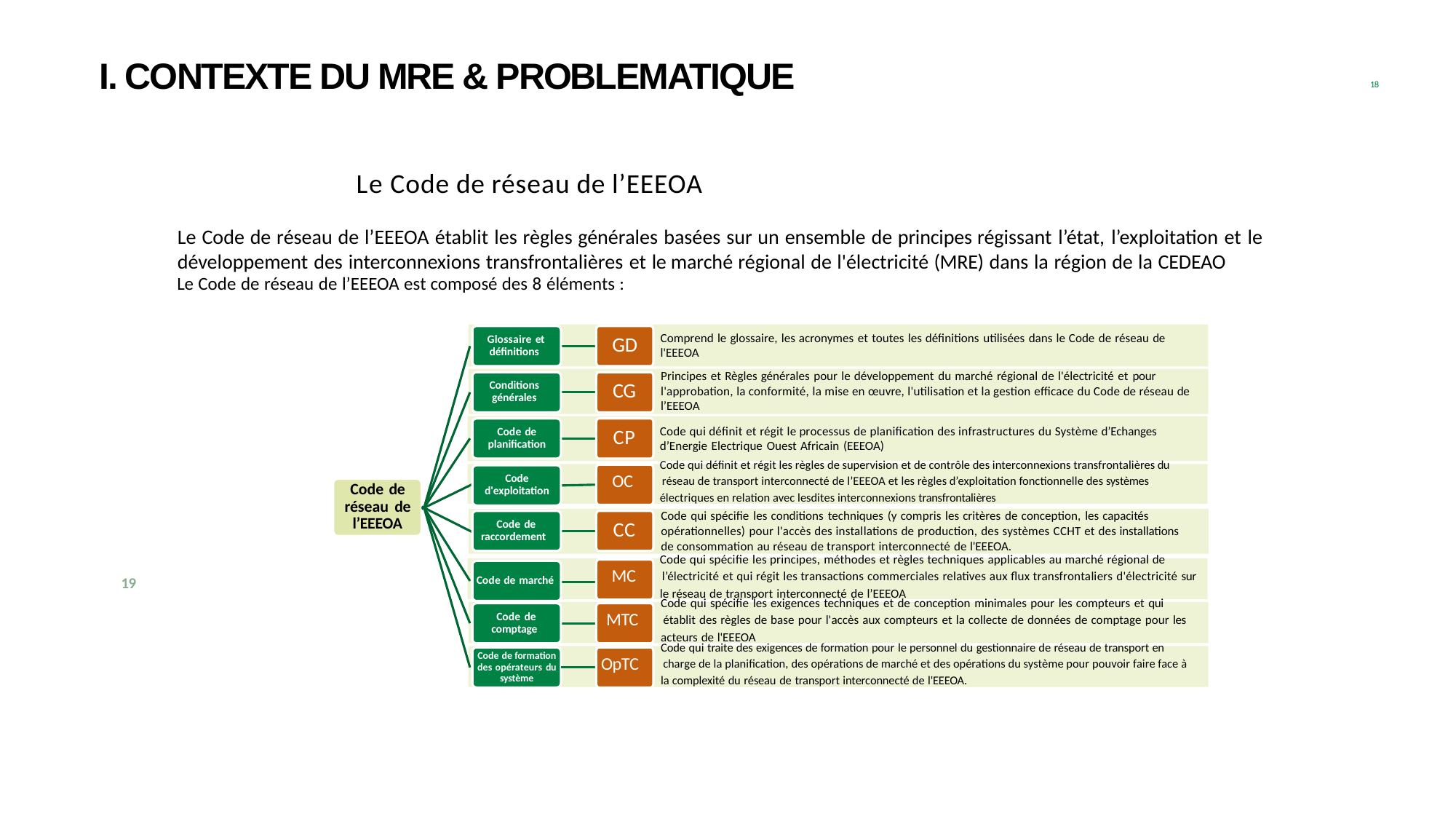

I. Contexte DU MRE & PROBLEMATIQUE
18
# Le Code de réseau de l’EEEOA
Le Code de réseau de l’EEEOA établit les règles générales basées sur un ensemble de principes régissant l’état, l’exploitation et le développement des interconnexions transfrontalières et le marché régional de l'électricité (MRE) dans la région de la CEDEAO
Le Code de réseau de l’EEEOA est composé des 8 éléments :

Comprend le glossaire, les acronymes et toutes les définitions utilisées dans le Code de réseau de l'EEEOA
GD
Glossaire et définitions
Principes et Règles générales pour le développement du marché régional de l'électricité et pour l'approbation, la conformité, la mise en œuvre, l'utilisation et la gestion efficace du Code de réseau de l’EEEOA

CG
Conditions générales

Code qui définit et régit le processus de planification des infrastructures du Système d’Echanges d’Energie Electrique Ouest Africain (EEEOA)
CP
Code de planification

Code d'exploitation
Code qui définit et régit les règles de supervision et de contrôle des interconnexions transfrontalières du
OC	réseau de transport interconnecté de l’EEEOA et les règles d’exploitation fonctionnelle des systèmes
électriques en relation avec lesdites interconnexions transfrontalières

Code de réseau de l’EEEOA

Code qui spécifie les conditions techniques (y compris les critères de conception, les capacités opérationnelles) pour l'accès des installations de production, des systèmes CCHT et des installations de consommation au réseau de transport interconnecté de l'EEEOA.

CC
Code de raccordement
Code qui spécifie les principes, méthodes et règles techniques applicables au marché régional de
MC	l’électricité et qui régit les transactions commerciales relatives aux flux transfrontaliers d'électricité sur
le réseau de transport interconnecté de l’EEEOA

Code de marché
19
Code qui spécifie les exigences techniques et de conception minimales pour les compteurs et qui
MTC	établit des règles de base pour l'accès aux compteurs et la collecte de données de comptage pour les
acteurs de l'EEEOA

Code de comptage
Code qui traite des exigences de formation pour le personnel du gestionnaire de réseau de transport en
OpTC	charge de la planification, des opérations de marché et des opérations du système pour pouvoir faire face à
la complexité du réseau de transport interconnecté de l'EEEOA.

Code de formation des opérateurs du système